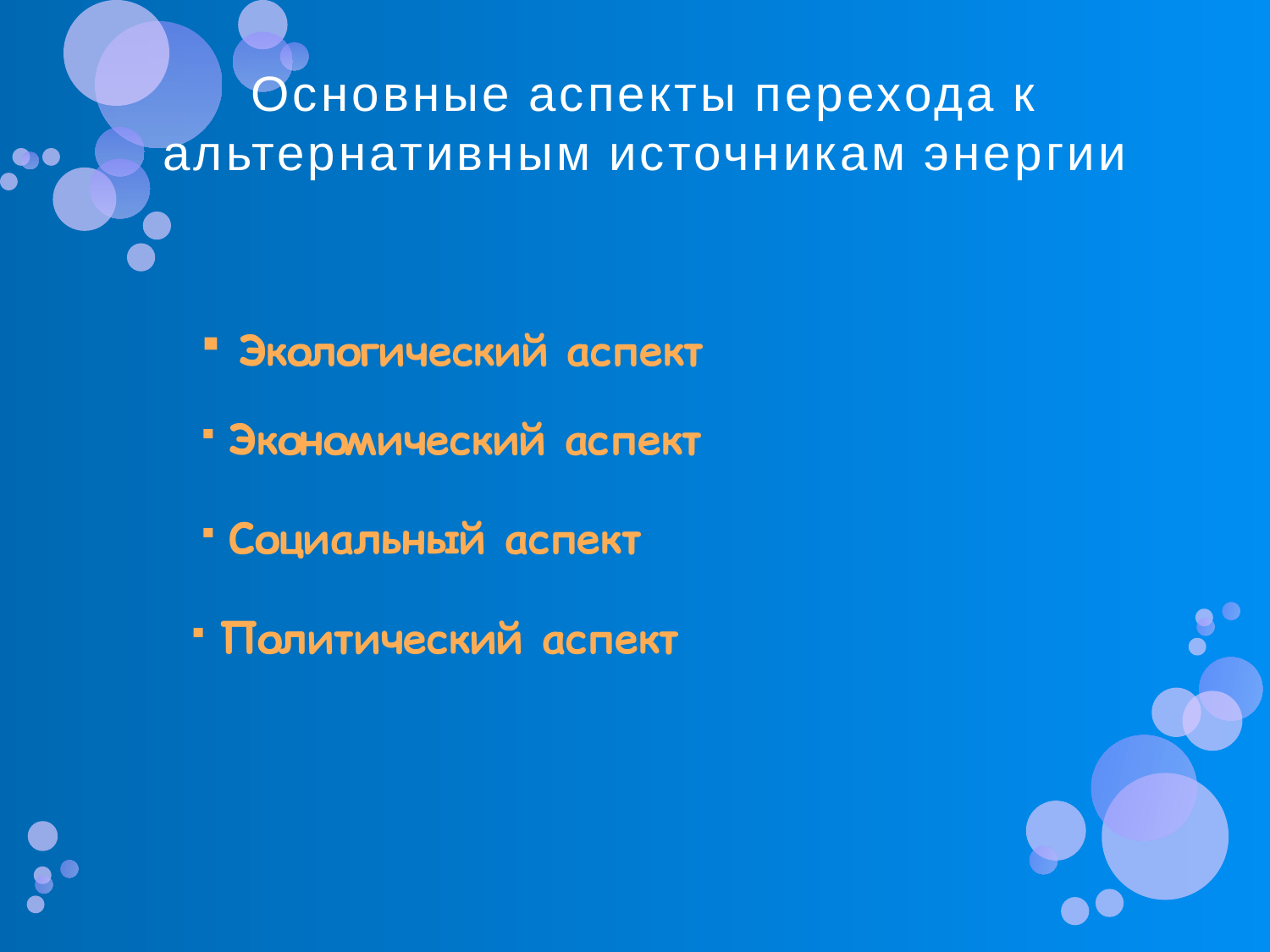

# Основные аспекты перехода к альтернативным источникам энергии
 Экологический аспект
 Экономический аспект
 Социальный аспект
 Политический аспект